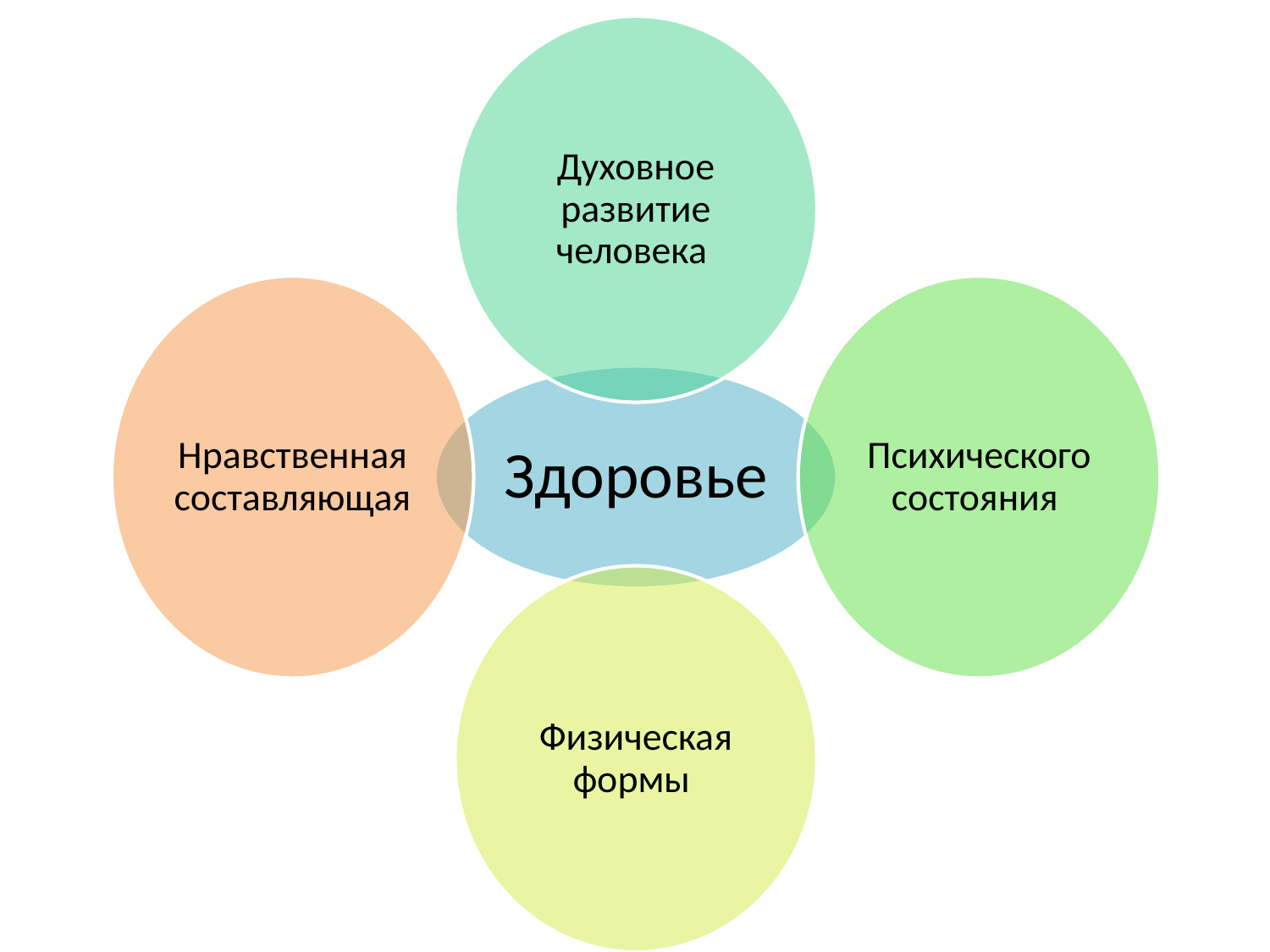

Здоровье
Духовное развитие человека
Психического состояния
Физическая формы
Нравственная составляющая